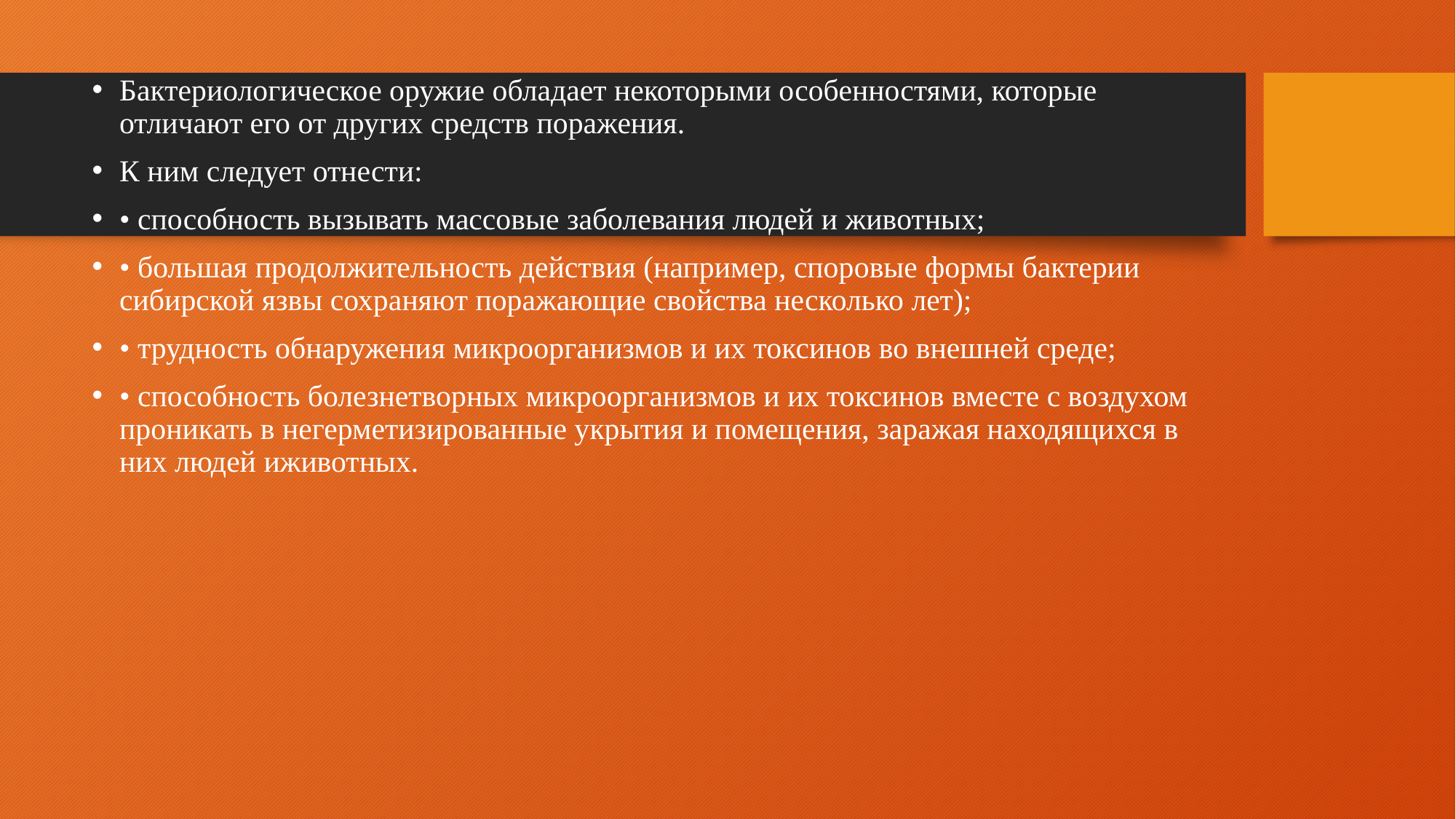

Бактериологическое оружие обладает некоторыми особенностями, которые отличают его от других средств поражения.
К ним следует отнести:
• способность вызывать массовые заболевания людей и животных;
• большая продолжительность действия (например, споровые формы бактерии сибирской язвы сохраняют поражающие свойства несколько лет);
• трудность обнаружения микроорганизмов и их токсинов во внешней среде;
• способность болезнетворных микроорганизмов и их токсинов вместе с воздухом проникать в негерметизированные укрытия и помещения, заражая находящихся в них людей иживотных.